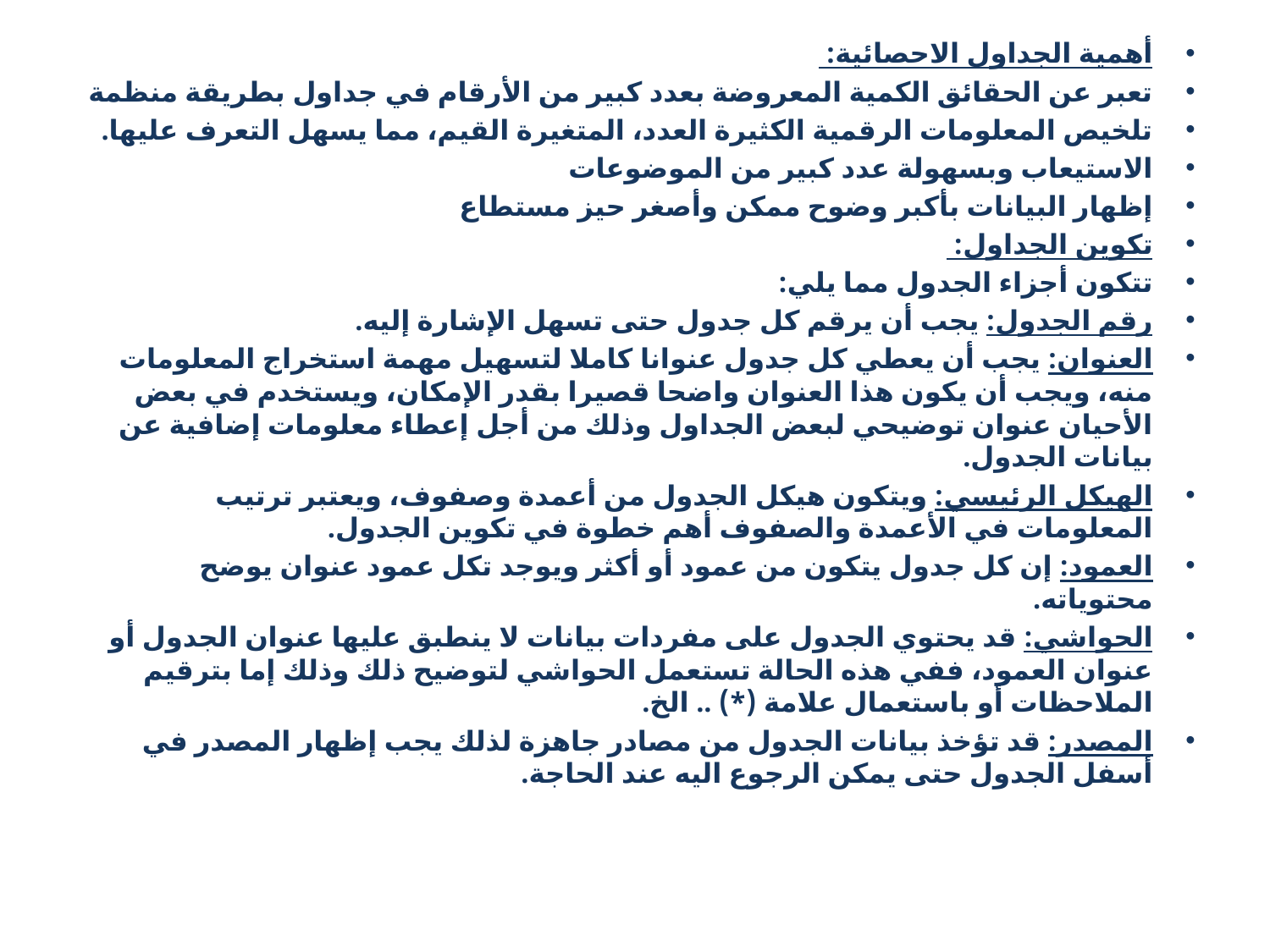

أهمية الجداول الاحصائية:
تعبر عن الحقائق الكمية المعروضة بعدد كبير من الأرقام في جداول بطريقة منظمة
تلخيص المعلومات الرقمية الكثيرة العدد، المتغيرة القيم، مما يسهل التعرف عليها.
الاستيعاب وبسهولة عدد كبير من الموضوعات
إظهار البيانات بأكبر وضوح ممكن وأصغر حيز مستطاع
تكوين الجداول:
تتكون أجزاء الجدول مما يلي:
رقم الجدول: يجب أن يرقم كل جدول حتى تسهل الإشارة إليه.
العنوان: يجب أن يعطي كل جدول عنوانا كاملا لتسهيل مهمة استخراج المعلومات منه، ويجب أن يكون هذا العنوان واضحا قصيرا بقدر الإمكان، ويستخدم في بعض الأحيان عنوان توضيحي لبعض الجداول وذلك من أجل إعطاء معلومات إضافية عن بيانات الجدول.
الهيكل الرئيسي: ويتكون هيكل الجدول من أعمدة وصفوف، ويعتبر ترتيب المعلومات في الأعمدة والصفوف أهم خطوة في تكوين الجدول.
العمود: إن كل جدول يتكون من عمود أو أكثر ويوجد تكل عمود عنوان يوضح محتوياته.
الحواشي: قد يحتوي الجدول على مفردات بيانات لا ينطبق عليها عنوان الجدول أو عنوان العمود، ففي هذه الحالة تستعمل الحواشي لتوضيح ذلك وذلك إما بترقيم الملاحظات أو باستعمال علامة (*) .. الخ.
المصدر: قد تؤخذ بيانات الجدول من مصادر جاهزة لذلك يجب إظهار المصدر في أسفل الجدول حتى يمكن الرجوع اليه عند الحاجة.